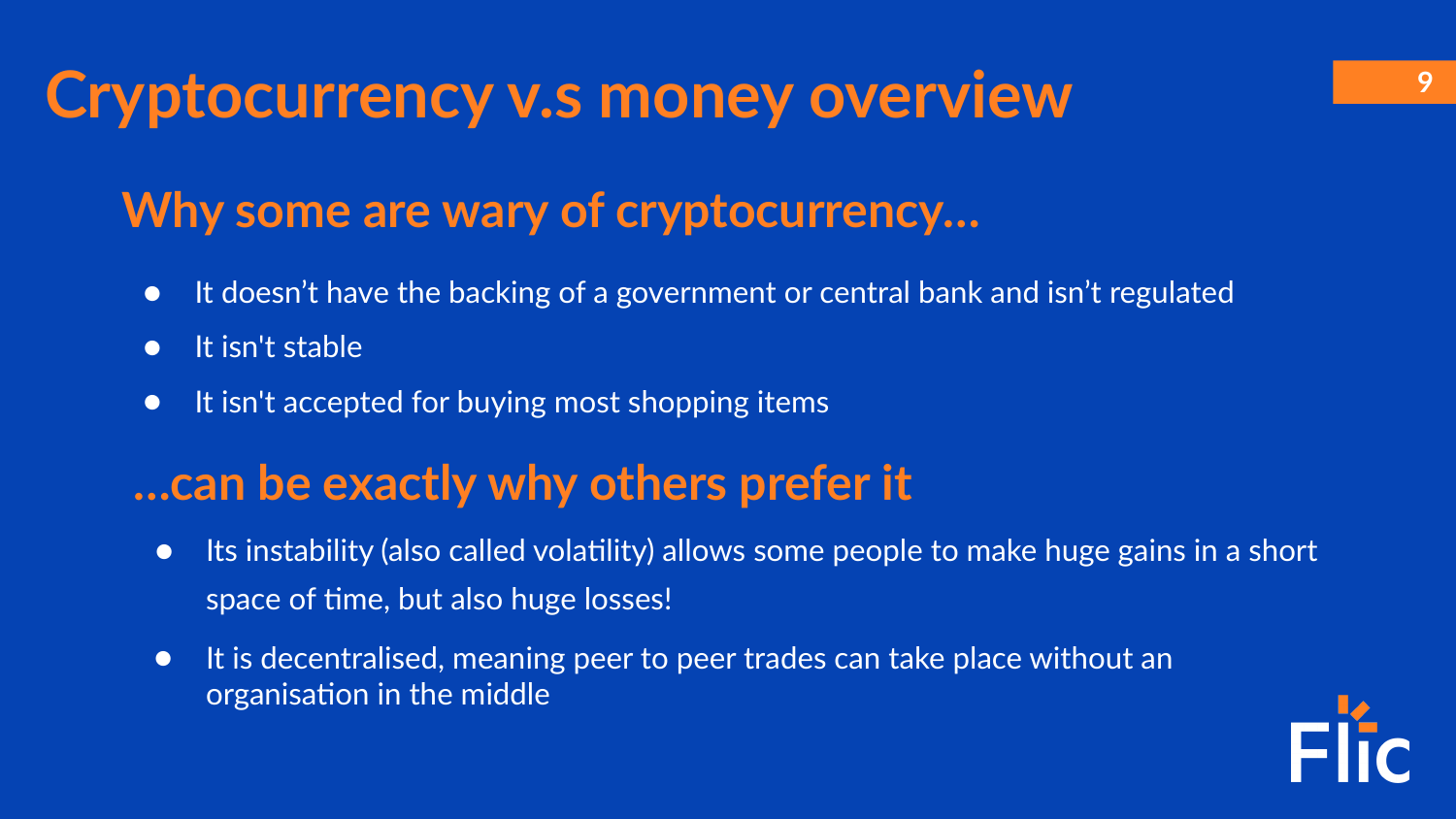

Cryptocurrency v.s money overview
9

Why some are wary of cryptocurrency…
It doesn’t have the backing of a government or central bank and isn’t regulated
It isn't stable
It isn't accepted for buying most shopping items

…can be exactly why others prefer it

Its instability (also called volatility) allows some people to make huge gains in a short space of time, but also huge losses!
It is decentralised, meaning peer to peer trades can take place without an organisation in the middle